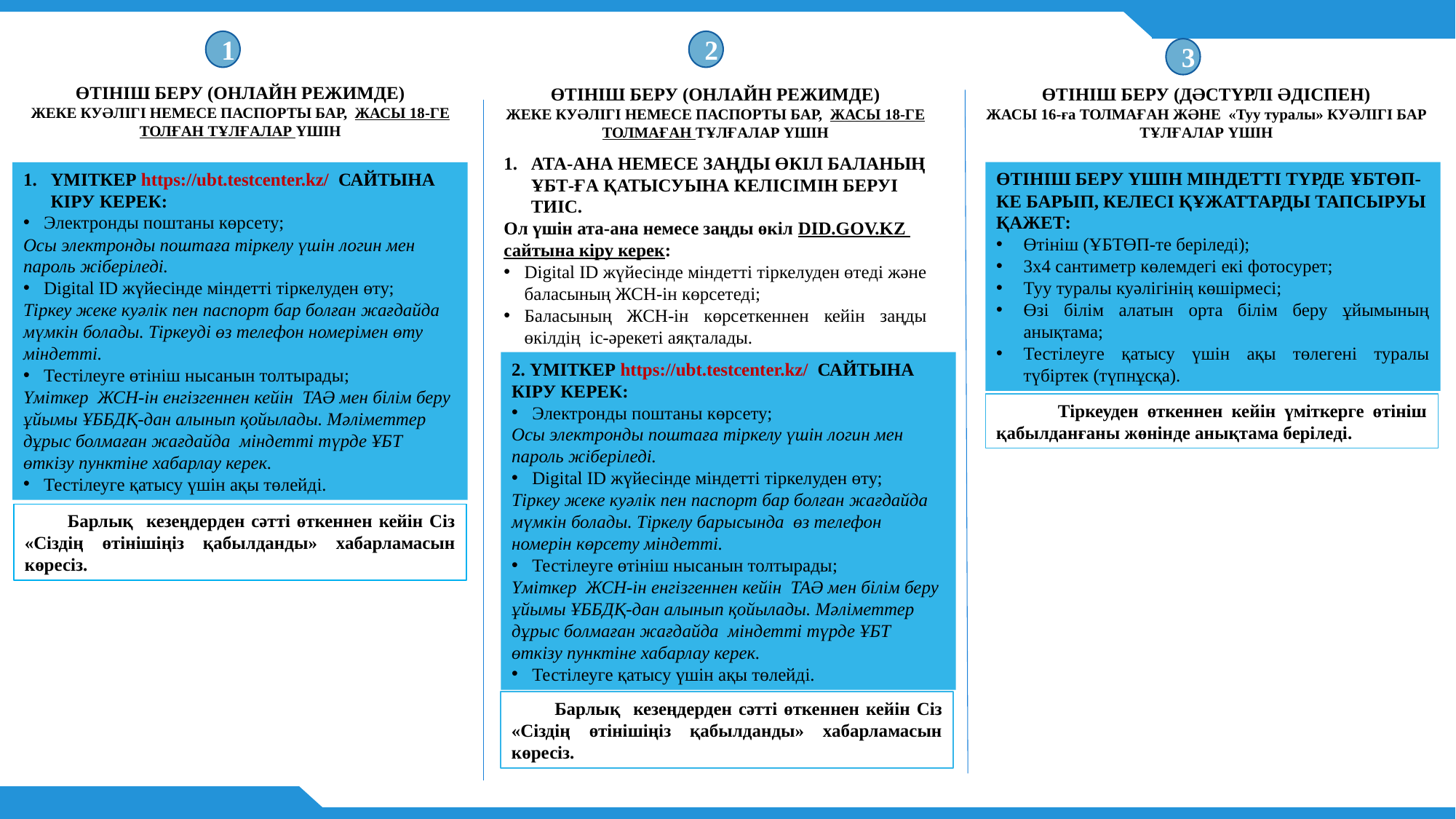

1
2
3
ӨТІНІШ БЕРУ (ОНЛАЙН РЕЖИМДЕ)
ЖЕКЕ КУӘЛІГІ НЕМЕСЕ ПАСПОРТЫ БАР,  ЖАСЫ 18-ГЕ ТОЛҒАН ТҰЛҒАЛАР ҮШІН

ӨТІНІШ БЕРУ (ОНЛАЙН РЕЖИМДЕ)
ЖЕКЕ КУӘЛІГІ НЕМЕСЕ ПАСПОРТЫ БАР,  ЖАСЫ 18-ГЕ ТОЛМАҒАН ТҰЛҒАЛАР ҮШІН
ӨТІНІШ БЕРУ (ДӘСТҮРЛІ ӘДІСПЕН)
ЖАСЫ 16-ға ТОЛМАҒАН ЖӘНЕ  «Туу туралы» КУӘЛІГІ БАР ТҰЛҒАЛАР ҮШІН
АТА-АНА НЕМЕСЕ ЗАҢДЫ ӨКІЛ БАЛАНЫҢ ҰБТ-ҒА ҚАТЫСУЫНА КЕЛІСІМІН БЕРУІ ТИІС.
Ол үшін ата-ана немесе заңды өкіл DID.GOV.KZ  сайтына кіру керек:
Digital ID жүйесінде міндетті тіркелуден өтеді және баласының ЖСН-ін көрсетеді;
Баласының ЖСН-ін көрсеткеннен кейін заңды өкілдің  іс-әрекеті аяқталады.

ҮМІТКЕР https://ubt.testcenter.kz/  САЙТЫНА КІРУ КЕРЕК:
Электронды поштаны көрсету;
Осы электронды поштаға тіркелу үшін логин мен пароль жіберіледі.
Digital ID жүйесінде міндетті тіркелуден өту;
Тіркеу жеке куәлік пен паспорт бар болған жағдайда  мүмкін болады. Тіркеуді өз телефон номерімен өту міндетті.
Тестілеуге өтініш нысанын толтырады;
Үміткер  ЖСН-ін енгізгеннен кейін  ТАӘ мен білім беру ұйымы ҰББДҚ-дан алынып қойылады. Мәліметтер дұрыс болмаған жағдайда  міндетті түрде ҰБТ өткізу пунктіне хабарлау керек.
Тестілеуге қатысу үшін ақы төлейді.
ӨТІНІШ БЕРУ ҮШІН МІНДЕТТІ ТҮРДЕ ҰБТӨП-КЕ БАРЫП, КЕЛЕСІ ҚҰЖАТТАРДЫ ТАПСЫРУЫ ҚАЖЕТ:
Өтініш (ҰБТӨП-те беріледі);
3х4 сантиметр көлемдегі екі фотосурет;
Туу туралы куәлігінің көшірмесі;
Өзі білім алатын орта білім беру ұйымының анықтама;
Тестілеуге қатысу үшін ақы төлегені туралы түбіртек (түпнұсқа).
2. ҮМІТКЕР https://ubt.testcenter.kz/  САЙТЫНА КІРУ КЕРЕК:
Электронды поштаны көрсету;
Осы электронды поштаға тіркелу үшін логин мен пароль жіберіледі.
Digital ID жүйесінде міндетті тіркелуден өту;
Тіркеу жеке куәлік пен паспорт бар болған жағдайда  мүмкін болады. Тіркелу барысында  өз телефон номерін көрсету міндетті.
Тестілеуге өтініш нысанын толтырады;
Үміткер  ЖСН-ін енгізгеннен кейін  ТАӘ мен білім беру ұйымы ҰББДҚ-дан алынып қойылады. Мәліметтер дұрыс болмаған жағдайда  міндетті түрде ҰБТ өткізу пунктіне хабарлау керек.
Тестілеуге қатысу үшін ақы төлейді.
       Тіркеуден өткеннен кейін үміткерге өтініш қабылданғаны жөнінде анықтама беріледі.
Барлық  кезеңдерден сәтті өткеннен кейін Сіз «Сіздің өтінішіңіз қабылданды» хабарламасын көресіз.
Барлық  кезеңдерден сәтті өткеннен кейін Сіз «Сіздің өтінішіңіз қабылданды» хабарламасын көресіз.